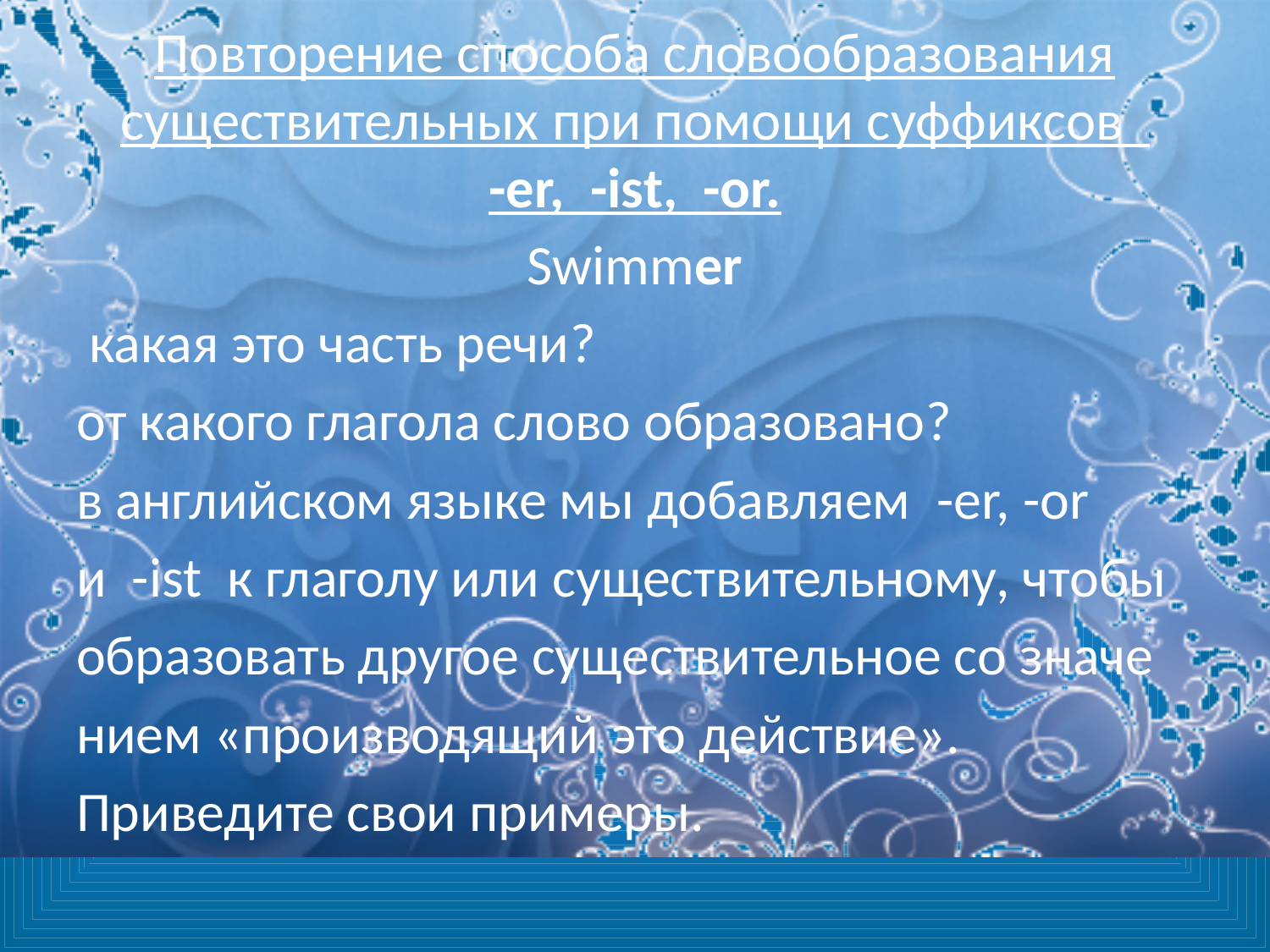

# Повторение способа словообразования существительных при помощи суффиксов -er,  -ist,  -or.
Swimmer
 какая это часть речи?
от какого глагола слово образовано?
в английском языке мы добавляем  -er, -or
и  -ist  к глаголу или существительному, чтобы
образовать другое существительное со значе
нием «производящий это действие».
Приведите свои примеры.